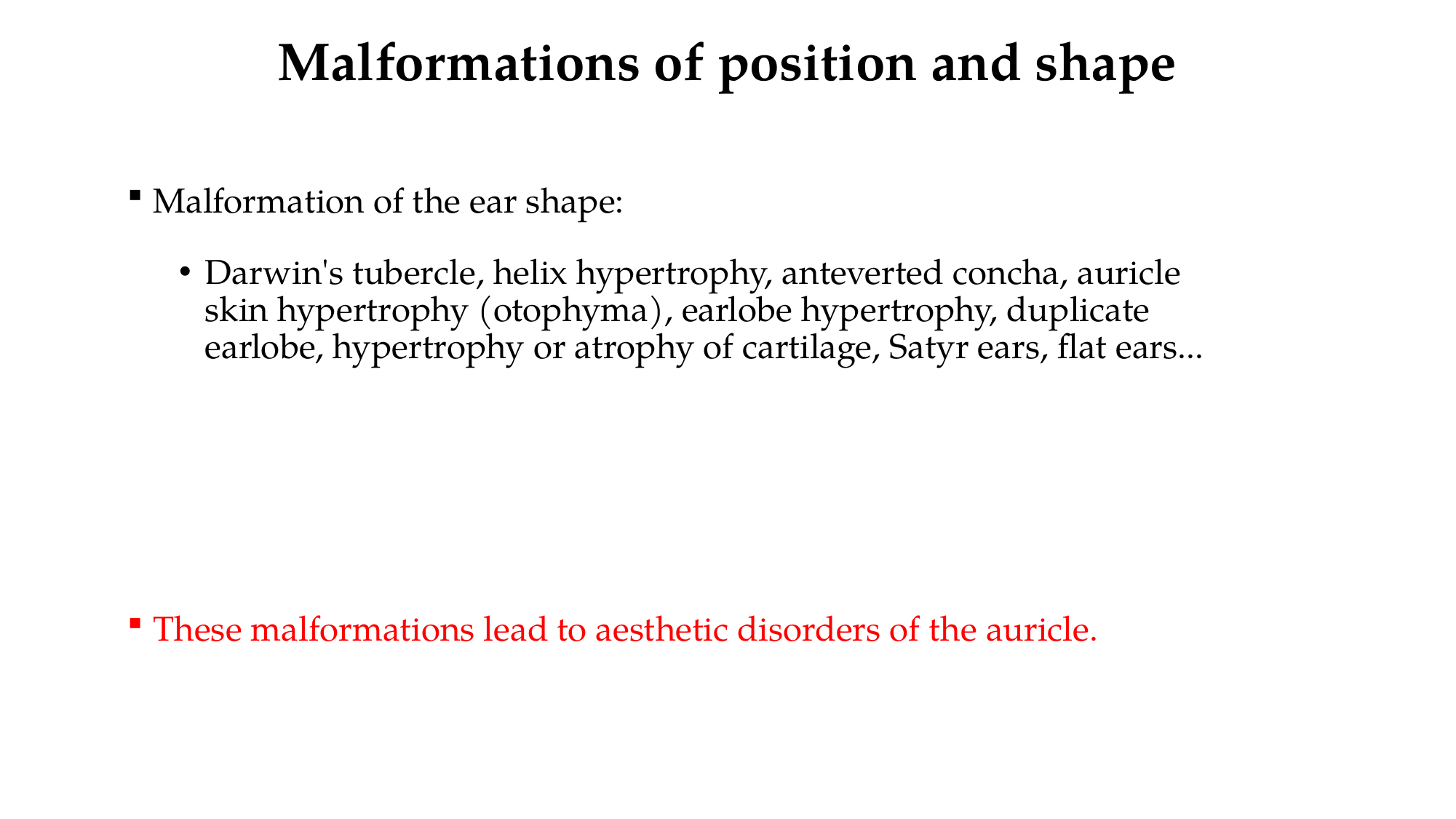

Malformations of position and shape
Malformation of the ear shape:

Darwin's tubercle, helix hypertrophy, anteverted concha, auricle skin hypertrophy (otophyma), earlobe hypertrophy, duplicate earlobe, hypertrophy or atrophy of cartilage, Satyr ears, flat ears...

These malformations lead to aesthetic disorders of the auricle.